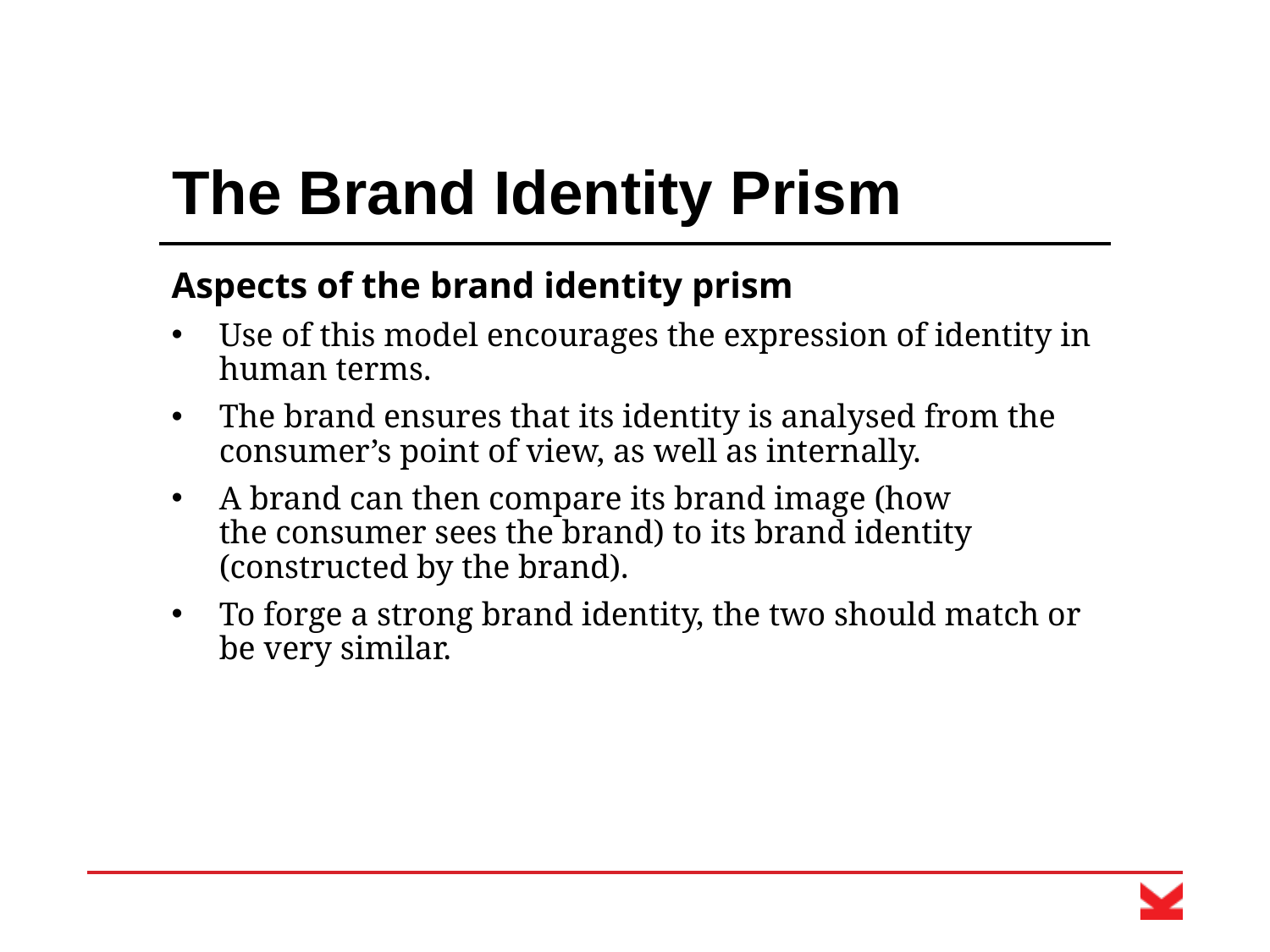

# The Brand Identity Prism
Aspects of the brand identity prism
Use of this model encourages the expression of identity in human terms.
The brand ensures that its identity is analysed from the consumer’s point of view, as well as internally.
A brand can then compare its brand image (how
the consumer sees the brand) to its brand identity (constructed by the brand).
To forge a strong brand identity, the two should match or be very similar.